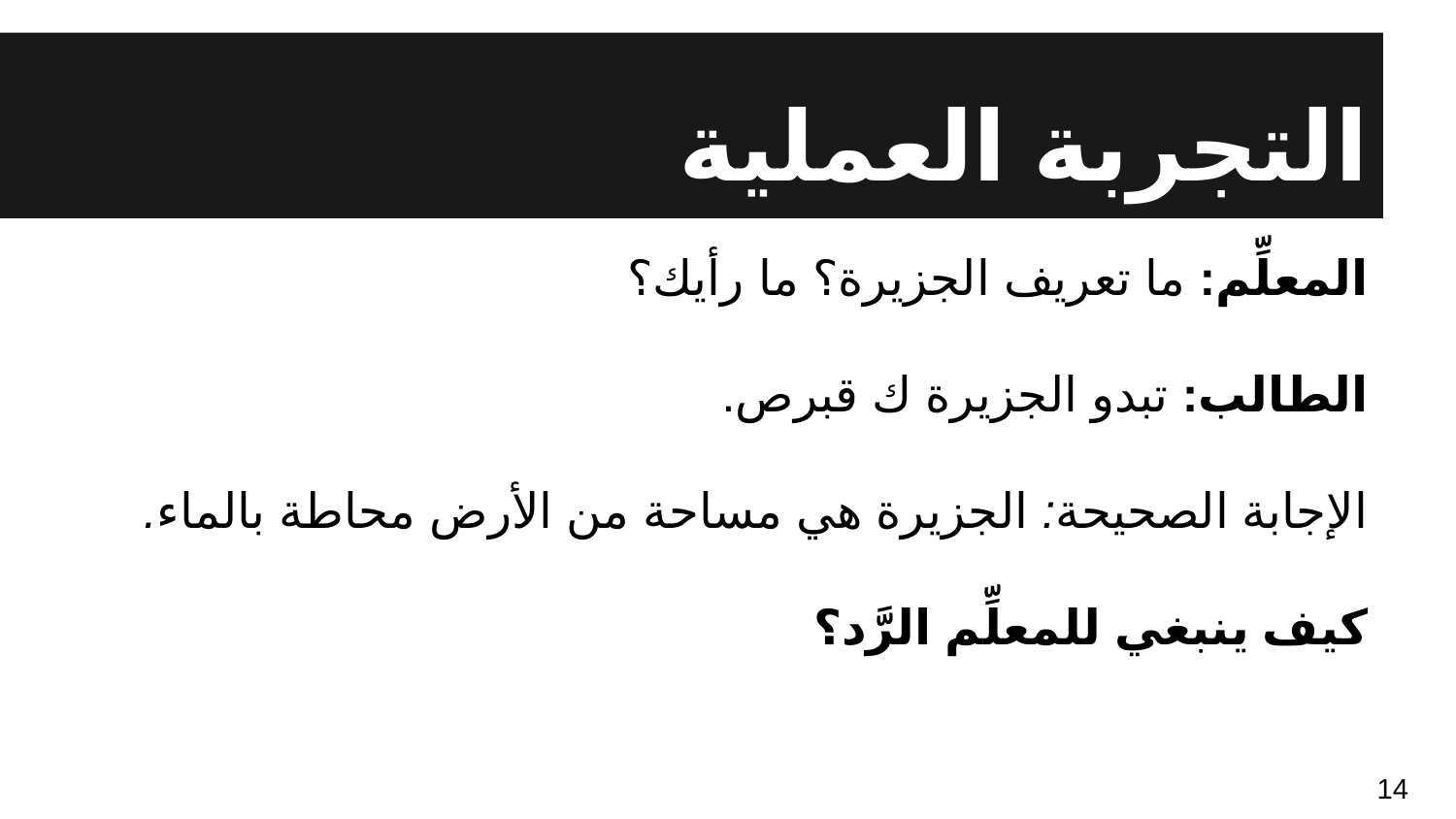

# التجربة العملية
المعلِّم: ما تعريف الجزيرة؟ ما رأيك؟

الطالب: تبدو الجزيرة ك قبرص.

الإجابة الصحيحة: الجزيرة هي مساحة من الأرض محاطة بالماء.

كيف ينبغي للمعلِّم الرَّد؟
14